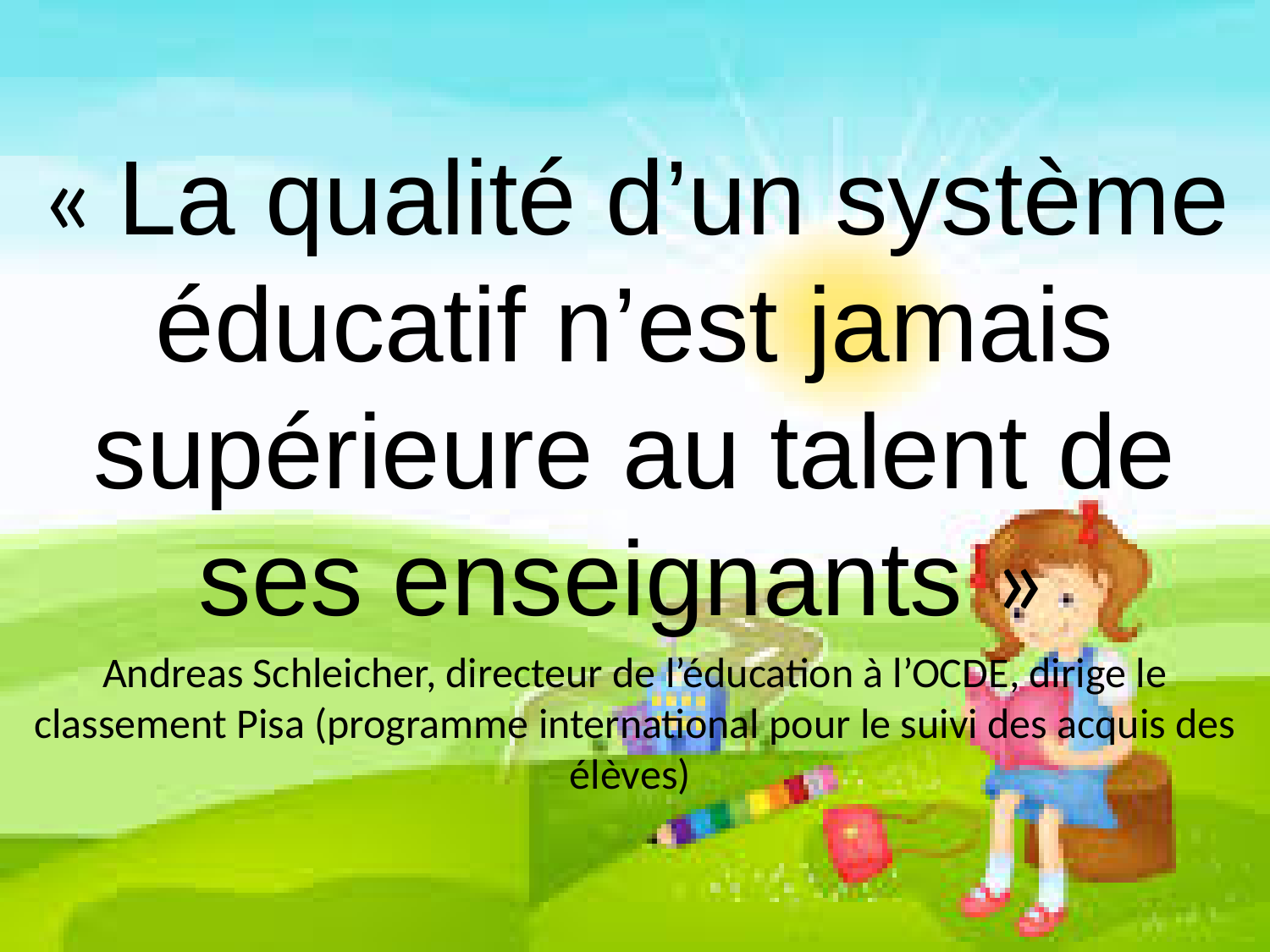

« La qualité d’un système éducatif n’est jamais supérieure au talent de ses enseignants »
Andreas Schleicher, directeur de l’éducation à l’OCDE, dirige le classement Pisa (programme international pour le suivi des acquis des élèves)